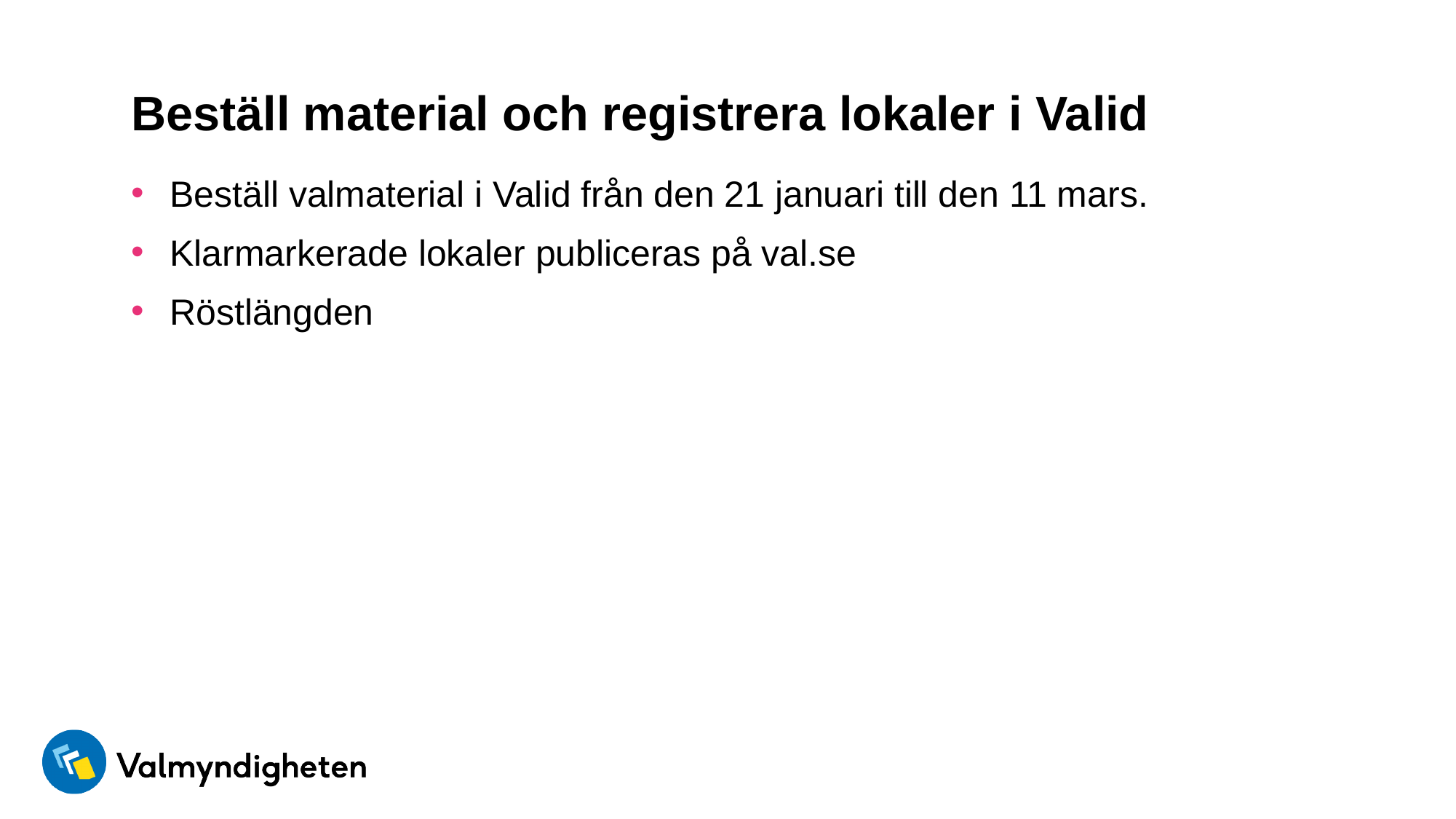

# Beställ material och registrera lokaler i Valid
Beställ valmaterial i Valid från den 21 januari till den 11 mars.
Klarmarkerade lokaler publiceras på val.se
Röstlängden